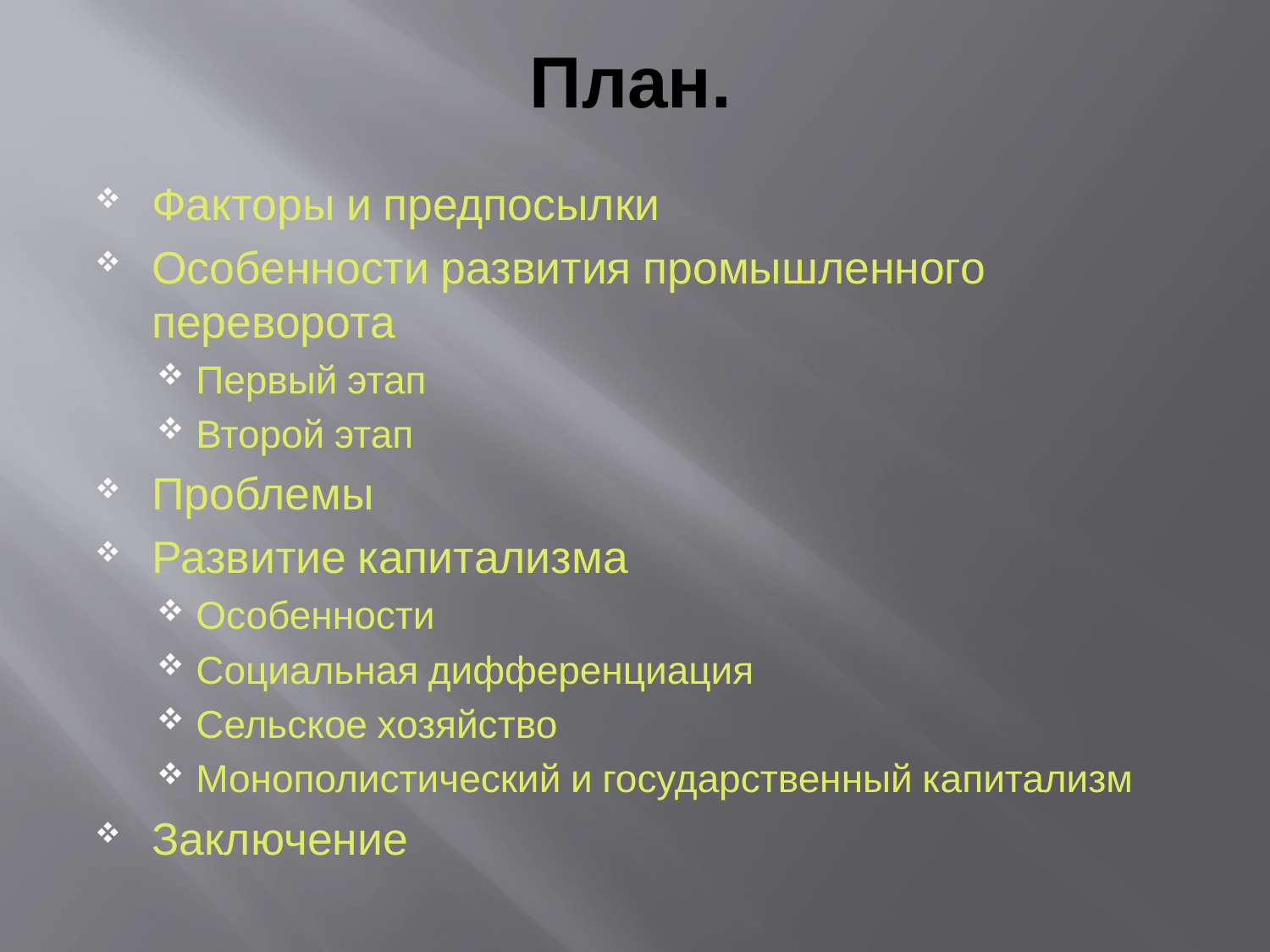

# План.
Факторы и предпосылки
Особенности развития промышленного переворота
Первый этап
Второй этап
Проблемы
Развитие капитализма
Особенности
Социальная дифференциация
Сельское хозяйство
Монополистический и государственный капитализм
Заключение